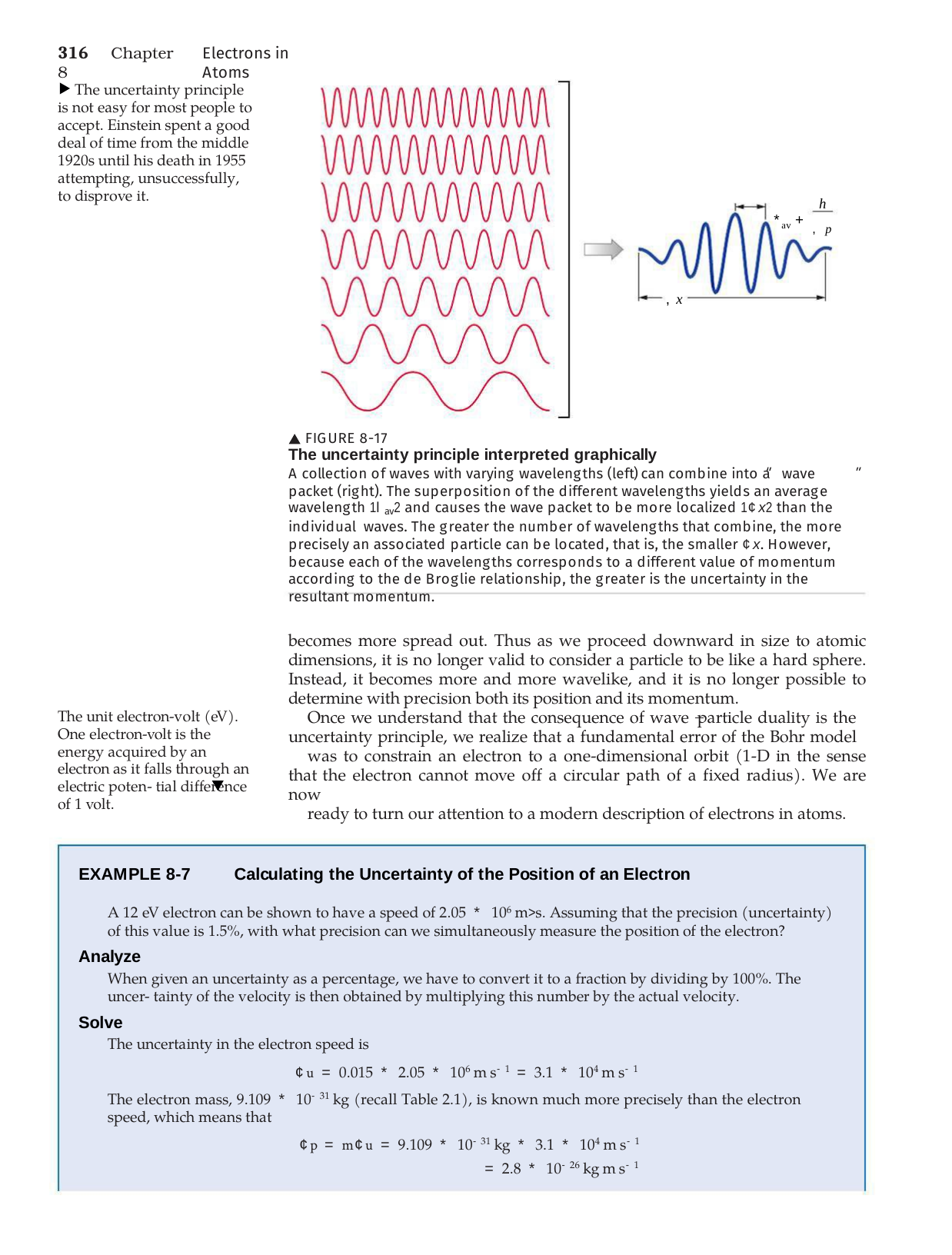

316	Chapter 8
Electrons in Atoms
The uncertainty principle is not easy for most people to accept. Einstein spent a good deal of time from the middle 1920s until his death in 1955 attempting, unsuccessfully,  to disprove it.

h
*av + ,p
,x
 FIGURE 8-17
The uncertainty principle interpreted graphically
A collection of waves with varying wavelengths (left) can combine into a   wave packet (right). The superposition of the different wavelengths yields an average wavelength 1lav2 and causes the wave packet to be more localized 1¢x2 than the individual  waves. The greater the number of wavelengths that combine, the more precisely an associated particle can be located, that is, the smaller ¢x. However, because each of the wavelengths corresponds to a different value of momentum according to the de Broglie relationship, the greater is the uncertainty in the resultant momentum.

becomes more spread out. Thus as we proceed downward in size to atomic dimensions, it is no longer valid to consider a particle to be like a hard sphere. Instead, it becomes more and more wavelike, and it is no longer possible to determine with precision both its position and its momentum.
Once we understand that the consequence of wave  particle duality is the uncertainty principle, we realize that a fundamental error of the Bohr model
was to constrain an electron to a one-dimensional orbit (1-D in the sense that the electron cannot move off a circular path of a fixed radius). We are now
ready to turn our attention to a modern description of electrons in atoms.
The unit electron-volt (eV). One electron-volt is the energy acquired by an electron as it falls through an electric poten- tial difference of 1 volt.

EXAMPLE 8-7	Calculating the Uncertainty of the Position of an Electron

A 12 eV electron can be shown to have a speed of 2.05  *  106 m>s. Assuming that the precision (uncertainty) of this value is 1.5%, with what precision can we simultaneously measure the position of the electron?
Analyze
When given an uncertainty as a percentage, we have to convert it to a fraction by dividing by 100%. The uncer- tainty of the velocity is then obtained by multiplying this number by the actual velocity.
Solve
The uncertainty in the electron speed is
¢u  =  0.015  *  2.05  *  106 m s-1  =  3.1  *  104 m s-1
The electron mass, 9.109  *  10-31 kg (recall Table 2.1), is known much more precisely than the electron speed, which means that
 ¢p  =  m¢u  =  9.109  *  10-31 kg  *  3.1  *  104 m s-1
  =  2.8  *  10-26 kg m s-1